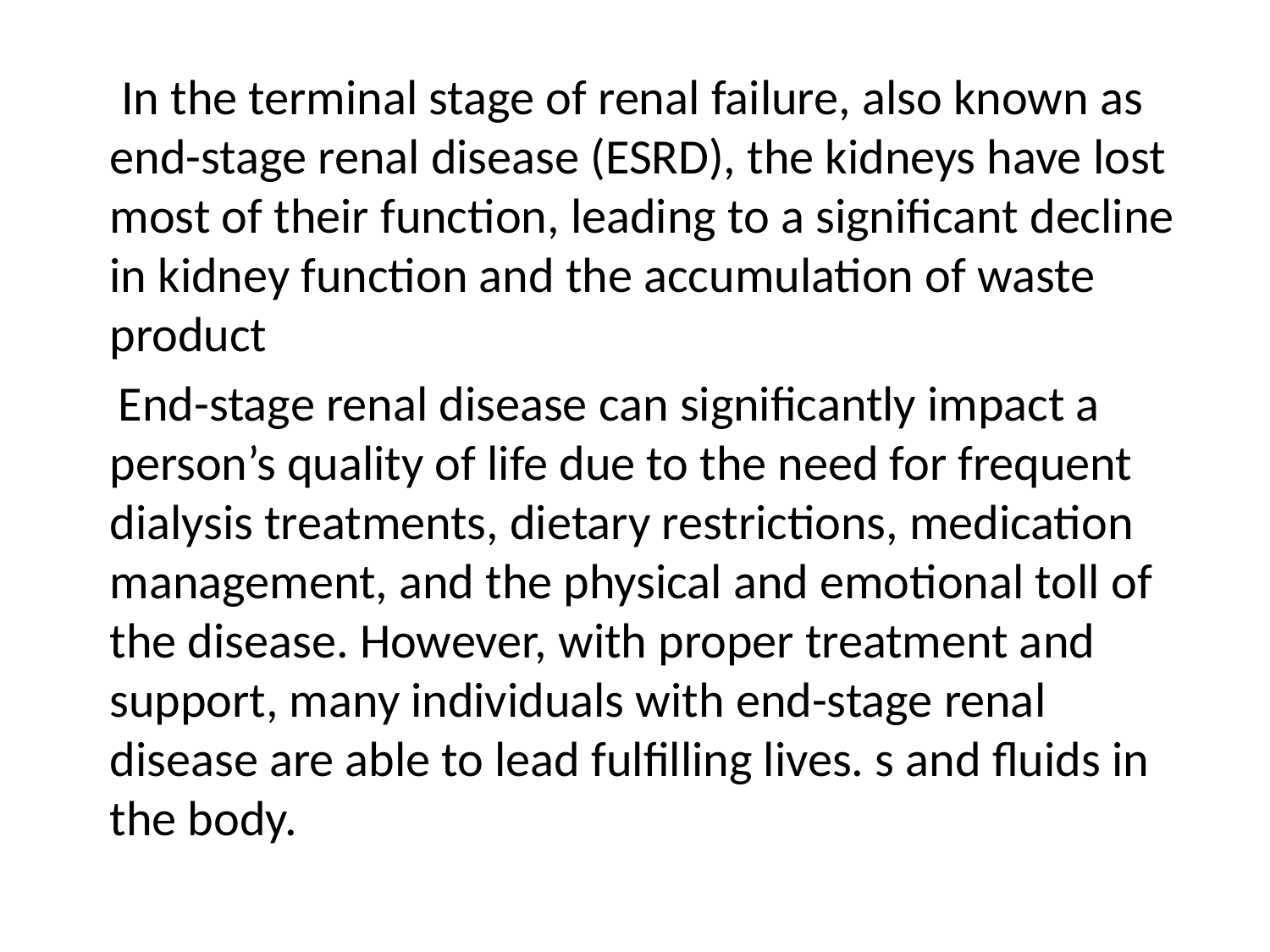

In the terminal stage of renal failure, also known as end-stage renal disease (ESRD), the kidneys have lost most of their function, leading to a significant decline in kidney function and the accumulation of waste product
     End-stage renal disease can significantly impact a person’s quality of life due to the need for frequent dialysis treatments, dietary restrictions, medication management, and the physical and emotional toll of the disease. However, with proper treatment and support, many individuals with end-stage renal disease are able to lead fulfilling lives. s and fluids in the body.